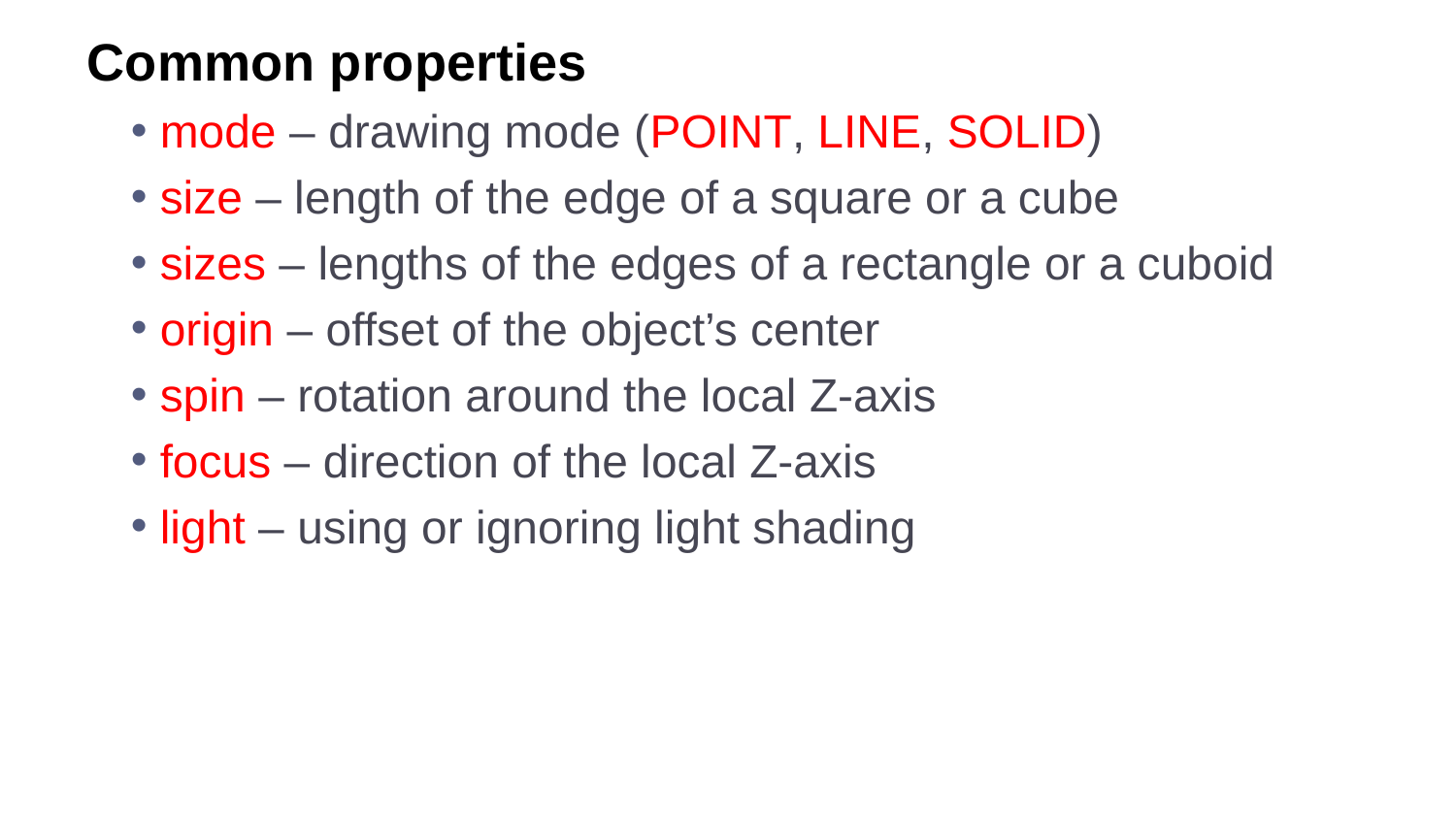

Common properties
mode – drawing mode (POINT, LINE, SOLID)
size – length of the edge of a square or a cube
sizes – lengths of the edges of a rectangle or a cuboid
origin – offset of the object’s center
spin – rotation around the local Z-axis
focus – direction of the local Z-axis
light – using or ignoring light shading